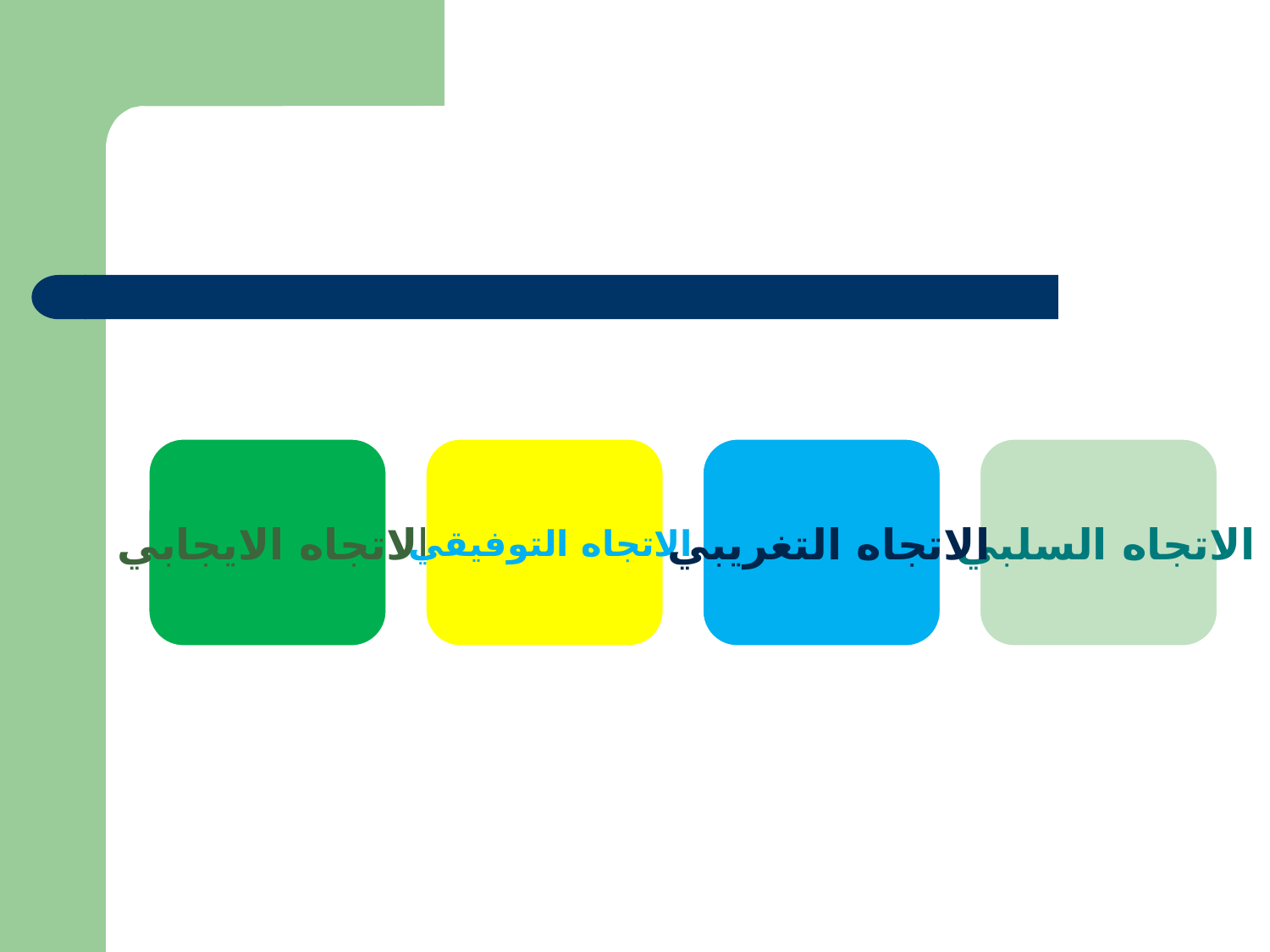

موقف المسلم من الثقافات الأخرى
الاتجاه الايجابي
الاتجاه التوفيقي
الاتجاه التغريبي
الاتجاه السلبي